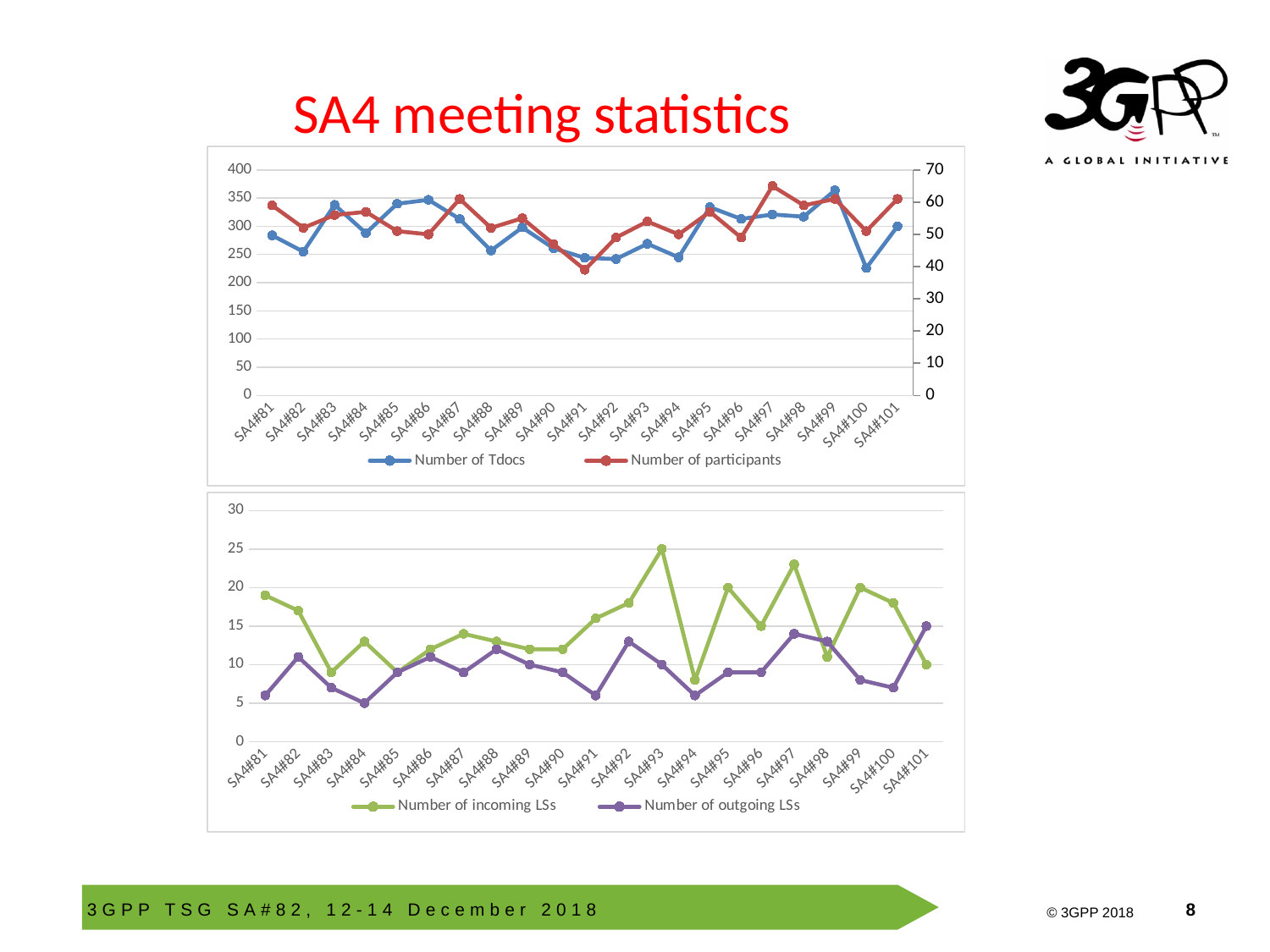

# SA4 meeting statistics

### Chart

| Category | Number of Tdocs | Number of participants |
|---|---|---|
| SA4#81 | 284.0 | 59.0 |
| SA4#82 | 255.0 | 52.0 |
| SA4#83 | 338.0 | 56.0 |
| SA4#84 | 288.0 | 57.0 |
| SA4#85 | 340.0 | 51.0 |
| SA4#86 | 347.0 | 50.0 |
| SA4#87 | 313.0 | 61.0 |
| SA4#88 | 257.0 | 52.0 |
| SA4#89 | 298.0 | 55.0 |
| SA4#90 | 261.0 | 47.0 |
| SA4#91 | 244.0 | 39.0 |
| SA4#92 | 242.0 | 49.0 |
| SA4#93 | 269.0 | 54.0 |
| SA4#94 | 245.0 | 50.0 |
| SA4#95 | 334.0 | 57.0 |
| SA4#96 | 313.0 | 49.0 |
| SA4#97 | 321.0 | 65.0 |
| SA4#98 | 317.0 | 59.0 |
| SA4#99 | 364.0 | 61.0 |
| SA4#100 | 226.0 | 51.0 |
| SA4#101 | 300.0 | 61.0 |

### Chart

| Category | Number of incoming LSs | Number of outgoing LSs |
|---|---|---|
| SA4#81 | 19.0 | 6.0 |
| SA4#82 | 17.0 | 11.0 |
| SA4#83 | 9.0 | 7.0 |
| SA4#84 | 13.0 | 5.0 |
| SA4#85 | 9.0 | 9.0 |
| SA4#86 | 12.0 | 11.0 |
| SA4#87 | 14.0 | 9.0 |
| SA4#88 | 13.0 | 12.0 |
| SA4#89 | 12.0 | 10.0 |
| SA4#90 | 12.0 | 9.0 |
| SA4#91 | 16.0 | 6.0 |
| SA4#92 | 18.0 | 13.0 |
| SA4#93 | 25.0 | 10.0 |
| SA4#94 | 8.0 | 6.0 |
| SA4#95 | 20.0 | 9.0 |
| SA4#96 | 15.0 | 9.0 |
| SA4#97 | 23.0 | 14.0 |
| SA4#98 | 11.0 | 13.0 |
| SA4#99 | 20.0 | 8.0 |
| SA4#100 | 18.0 | 7.0 |
| SA4#101 | 10.0 | 15.0 |